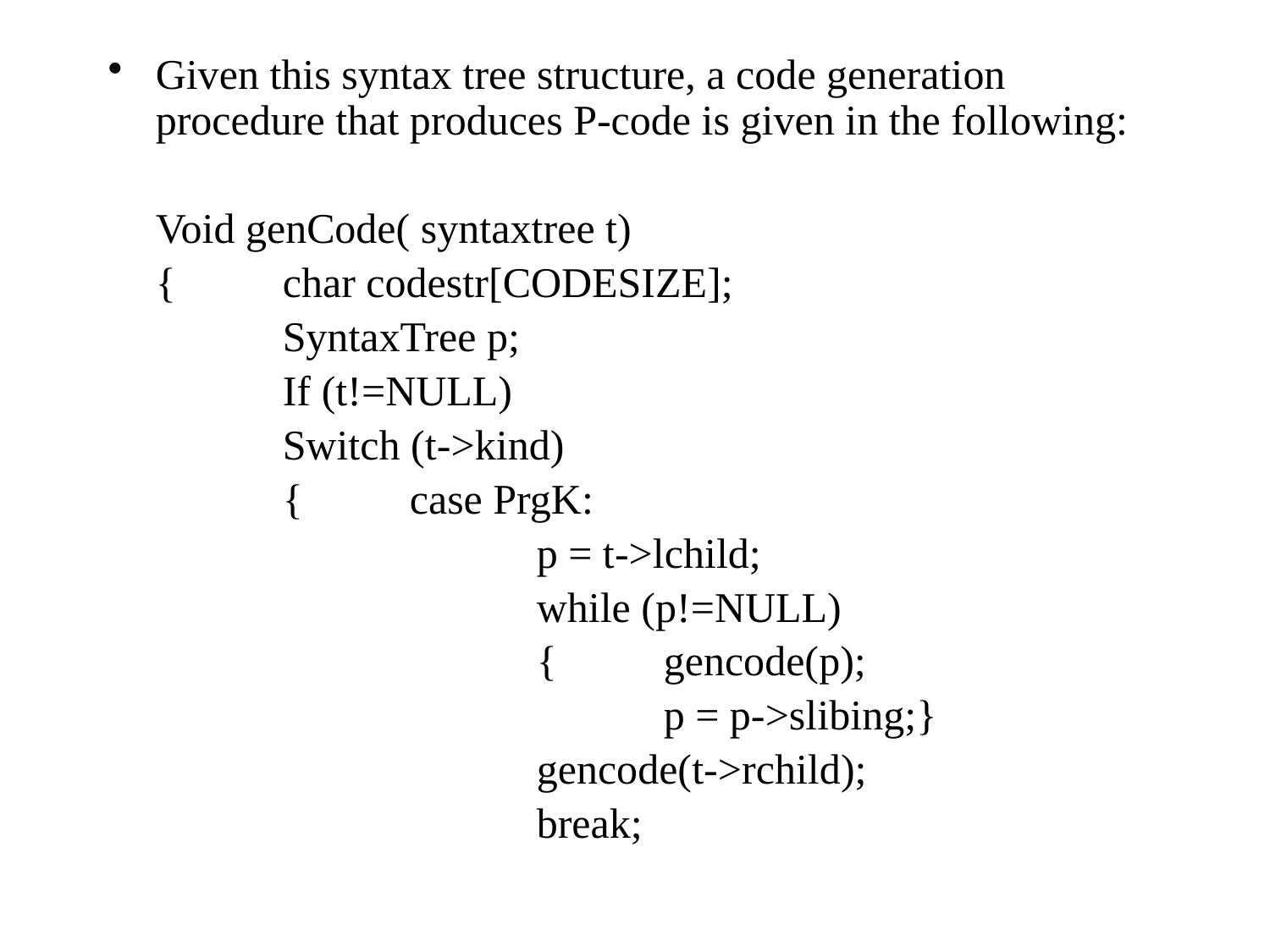

Given this syntax tree structure, a code generation procedure that produces P-code is given in the following:

	Void genCode( syntaxtree t)
	{	char codestr[CODESIZE];
		SyntaxTree p;
		If (t!=NULL)
		Switch (t->kind)
		{	case PrgK:
				p = t->lchild;
				while (p!=NULL)
				{ 	gencode(p);
					p = p->slibing;}
				gencode(t->rchild);
				break;